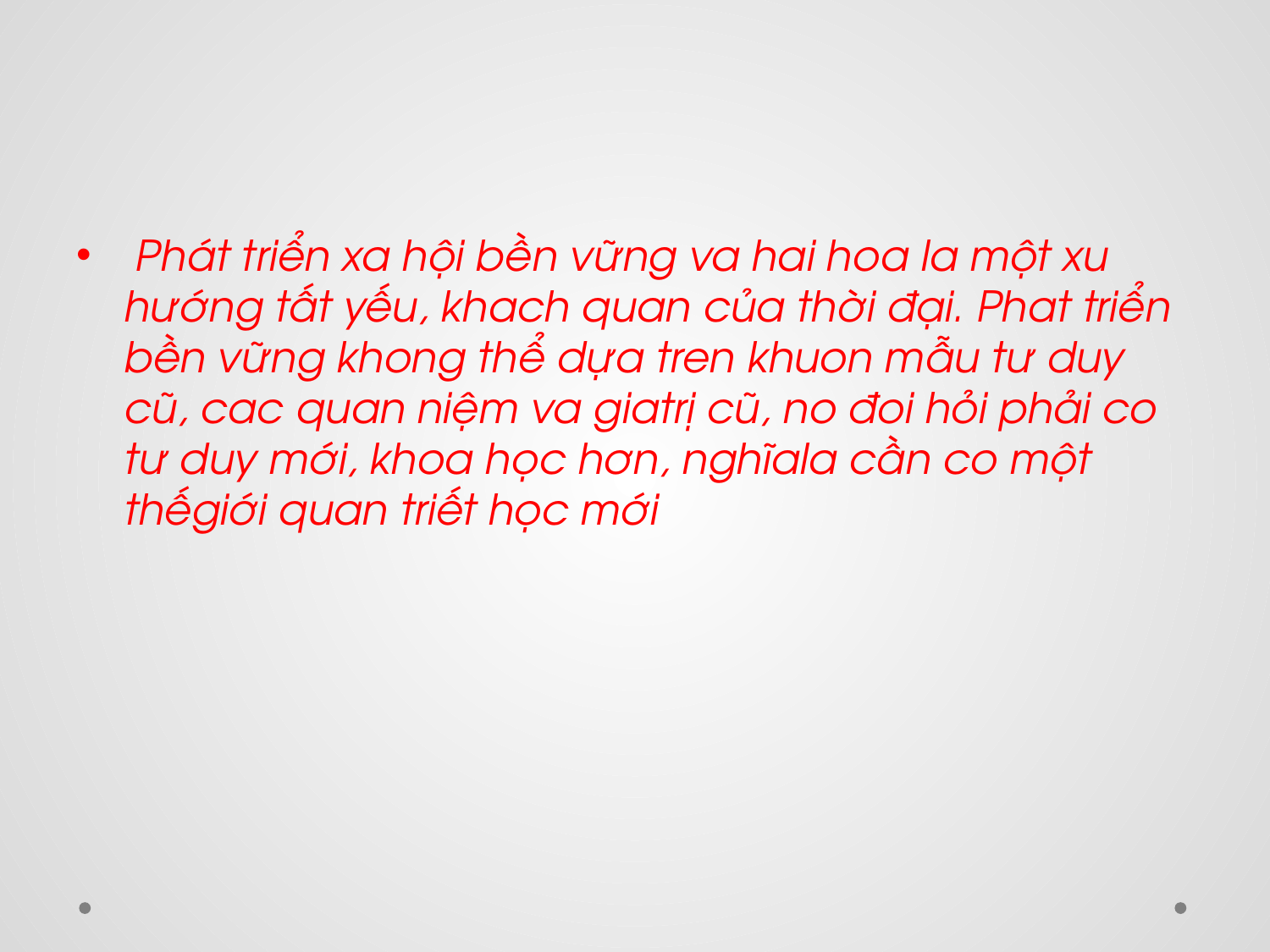

#
 Phát triển xa hội bền vững va hai hoa la một xu hướng tất yếu, khach quan của thời đại. Phat triển bền vững khong thể dựa tren khuon mẫu tư duy cũ, cac quan niệm va giatrị cũ, no đoi hỏi phải co tư duy mới, khoa học hơn, nghĩala cần co một thếgiới quan triết học mới